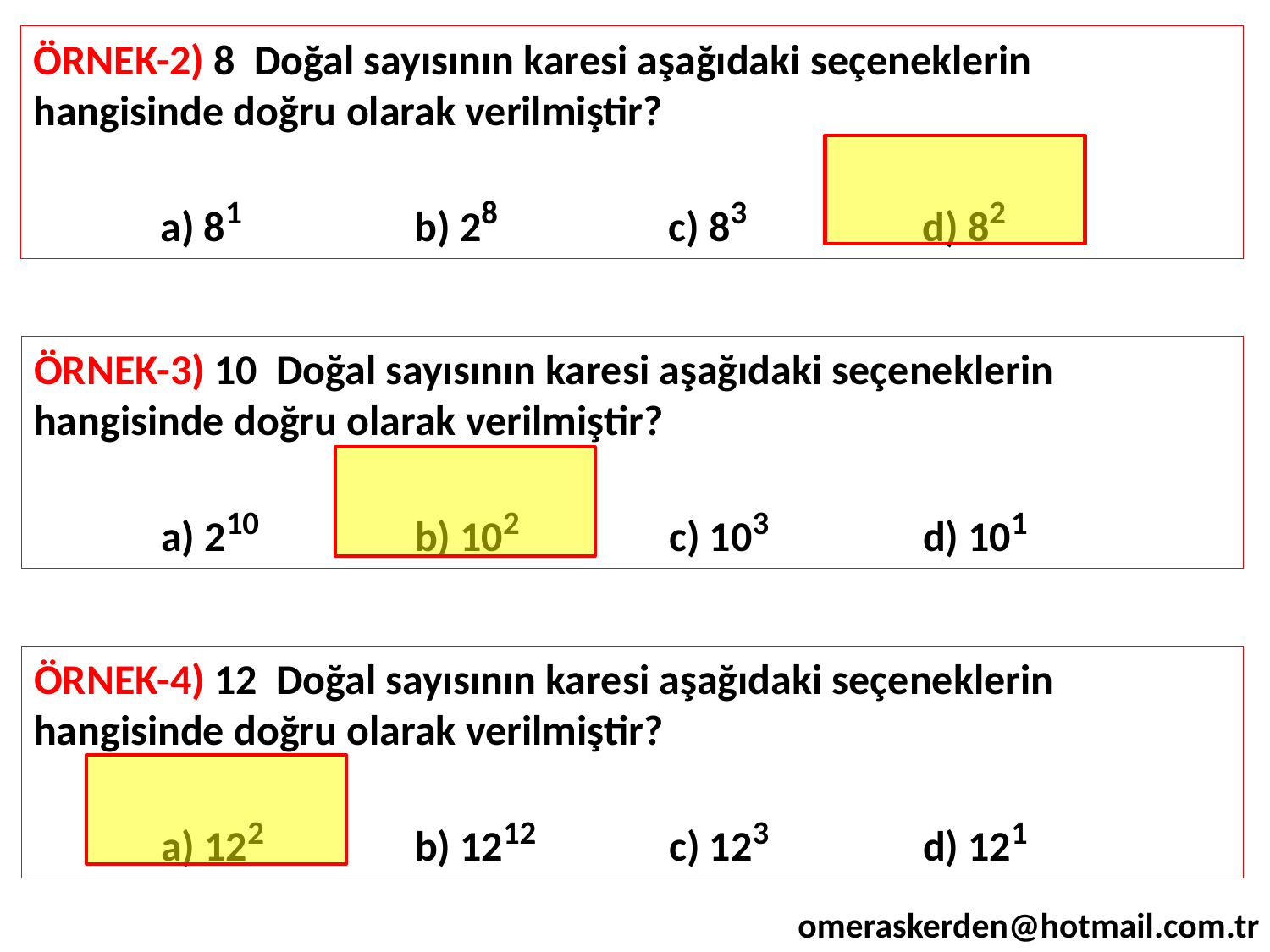

ÖRNEK-2) 8  Doğal sayısının karesi aşağıdaki seçeneklerin hangisinde doğru olarak verilmiştir?

	a) 81 		b) 28		c) 83 		d) 82

ÖRNEK-3) 10  Doğal sayısının karesi aşağıdaki seçeneklerin hangisinde doğru olarak verilmiştir?

	a) 210 		b) 102		c) 103 		d) 101

ÖRNEK-4) 12  Doğal sayısının karesi aşağıdaki seçeneklerin hangisinde doğru olarak verilmiştir?

	a) 122 		b) 1212		c) 123 		d) 121

omeraskerden@hotmail.com.tr